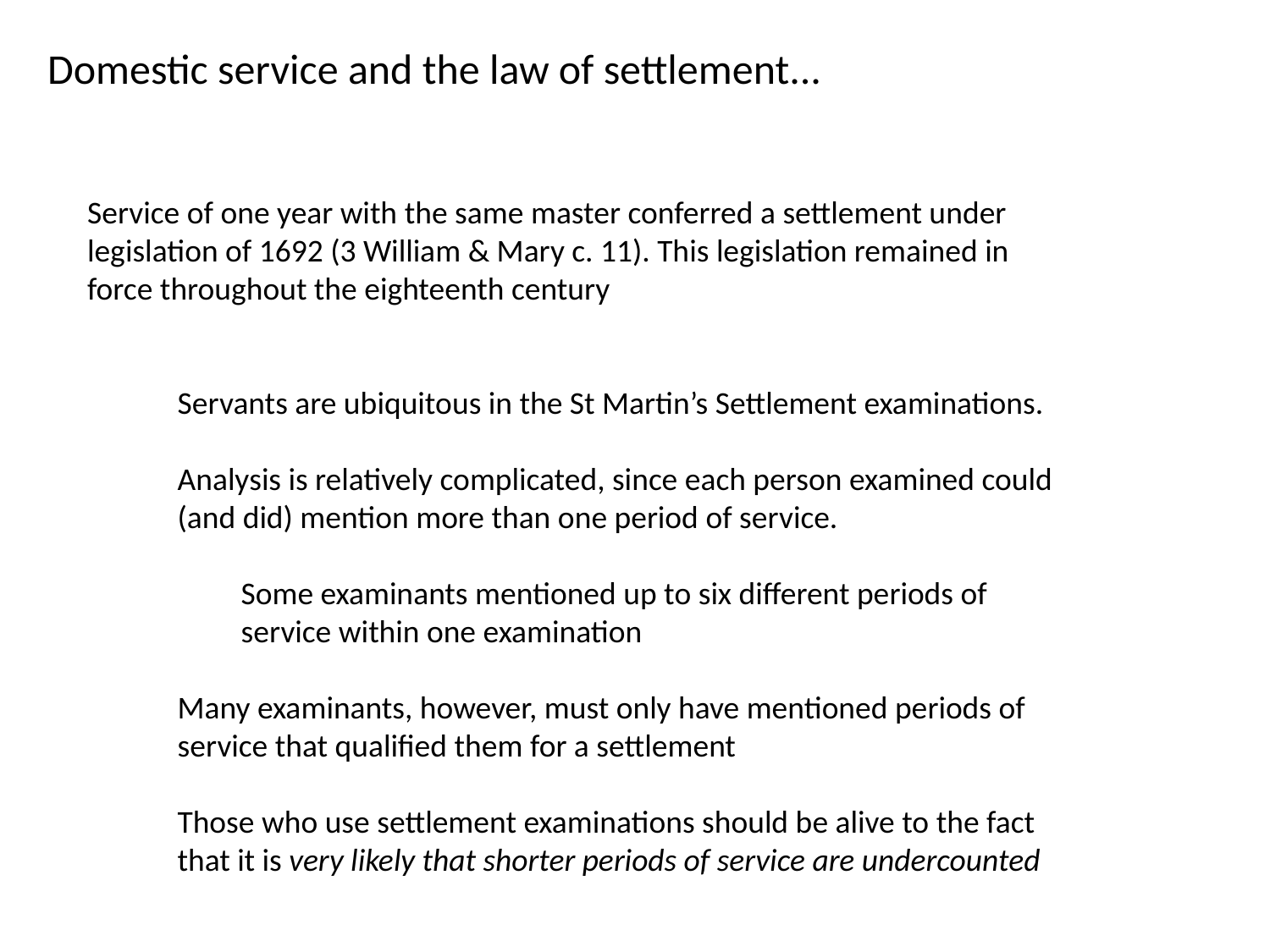

Domestic service and the law of settlement...
Service of one year with the same master conferred a settlement under legislation of 1692 (3 William & Mary c. 11). This legislation remained in force throughout the eighteenth century
Servants are ubiquitous in the St Martin’s Settlement examinations.

Analysis is relatively complicated, since each person examined could (and did) mention more than one period of service.

Some examinants mentioned up to six different periods of service within one examination

Many examinants, however, must only have mentioned periods of service that qualified them for a settlement

Those who use settlement examinations should be alive to the fact that it is very likely that shorter periods of service are undercounted